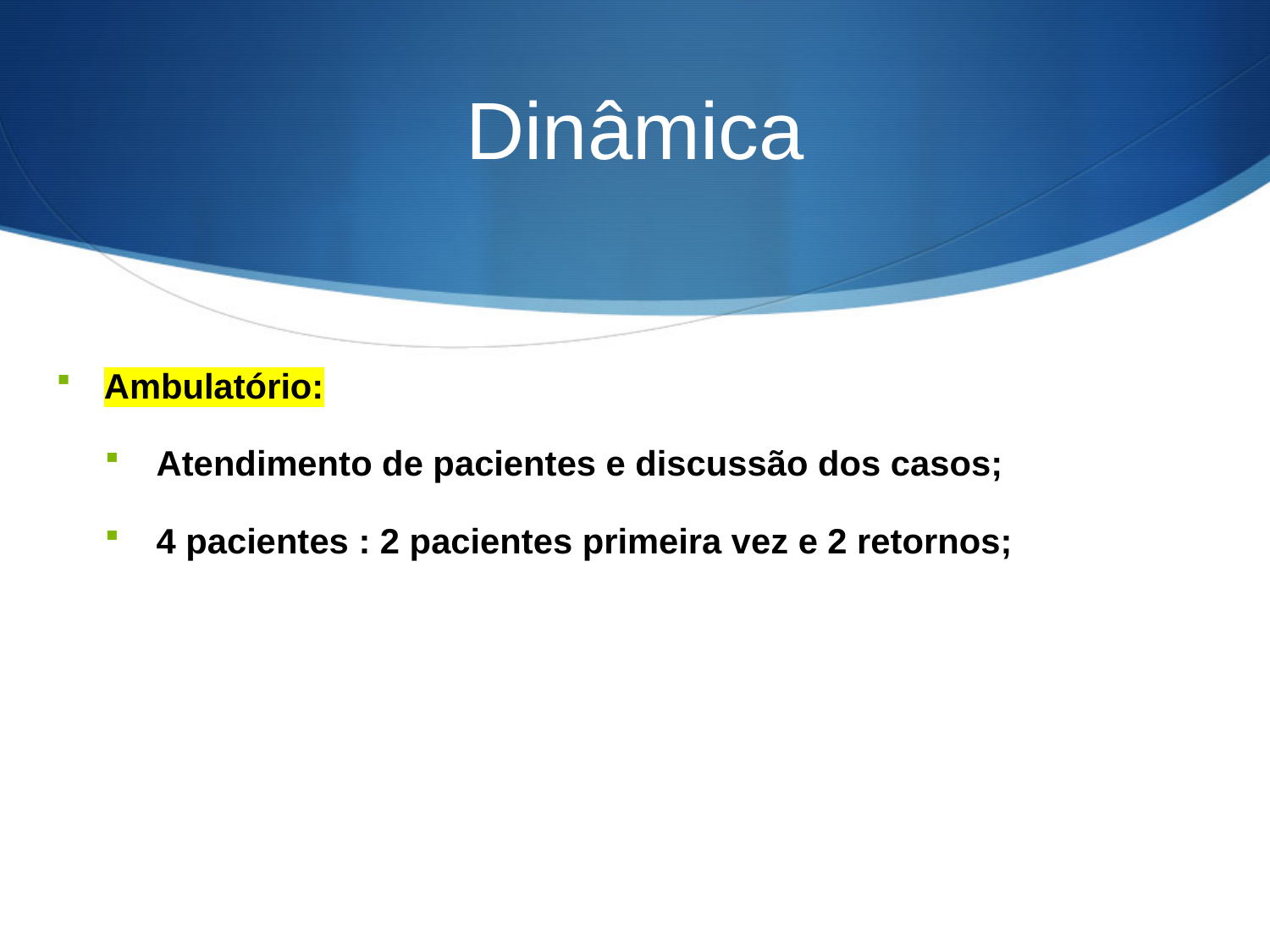

# Dinâmica
Ambulatório:
Atendimento de pacientes e discussão dos casos;
4 pacientes : 2 pacientes primeira vez e 2 retornos;